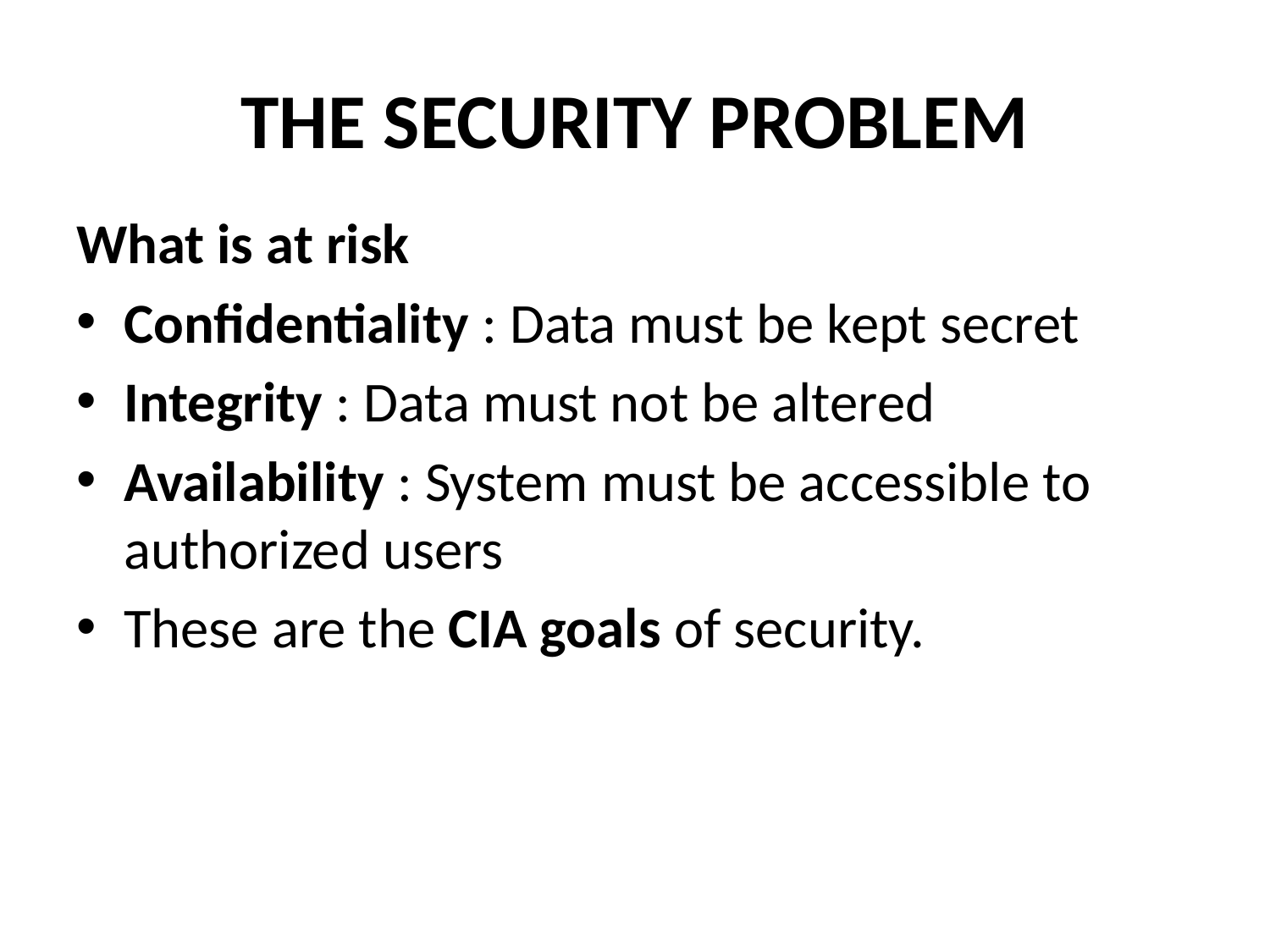

# THE SECURITY PROBLEM
What is at risk
Confidentiality : Data must be kept secret
Integrity : Data must not be altered
Availability : System must be accessible to authorized users
These are the CIA goals of security.